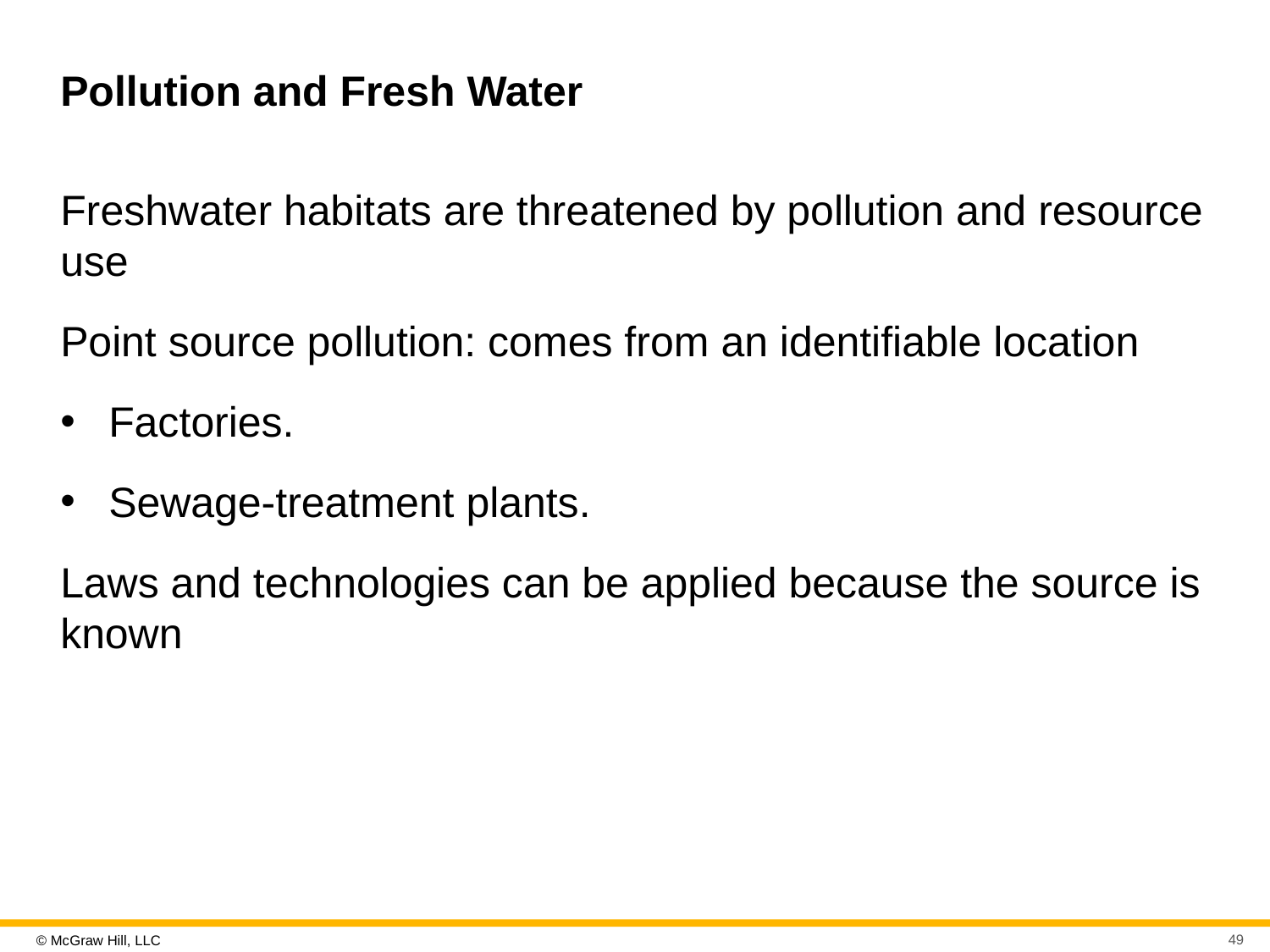

# Pollution and Fresh Water
Freshwater habitats are threatened by pollution and resource use
Point source pollution: comes from an identifiable location
Factories.
Sewage-treatment plants.
Laws and technologies can be applied because the source is known
49